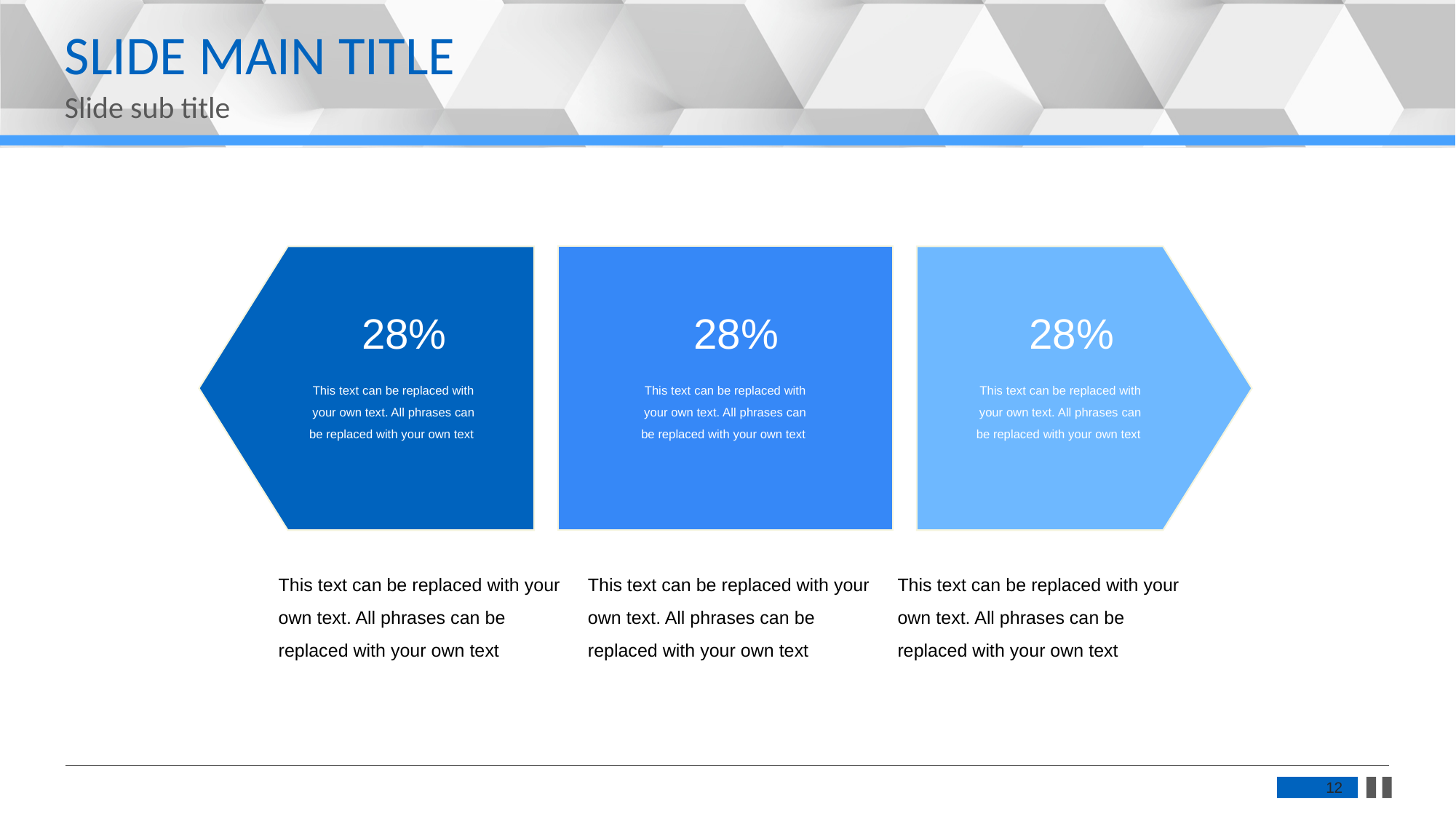

SLIDE MAIN TITLE
Slide sub title

28%
28%
28%
This text can be replaced with your own text. All phrases can be replaced with your own text
This text can be replaced with your own text. All phrases can be replaced with your own text
This text can be replaced with your own text. All phrases can be replaced with your own text
This text can be replaced with your own text. All phrases can be replaced with your own text
This text can be replaced with your own text. All phrases can be replaced with your own text
This text can be replaced with your own text. All phrases can be replaced with your own text
12